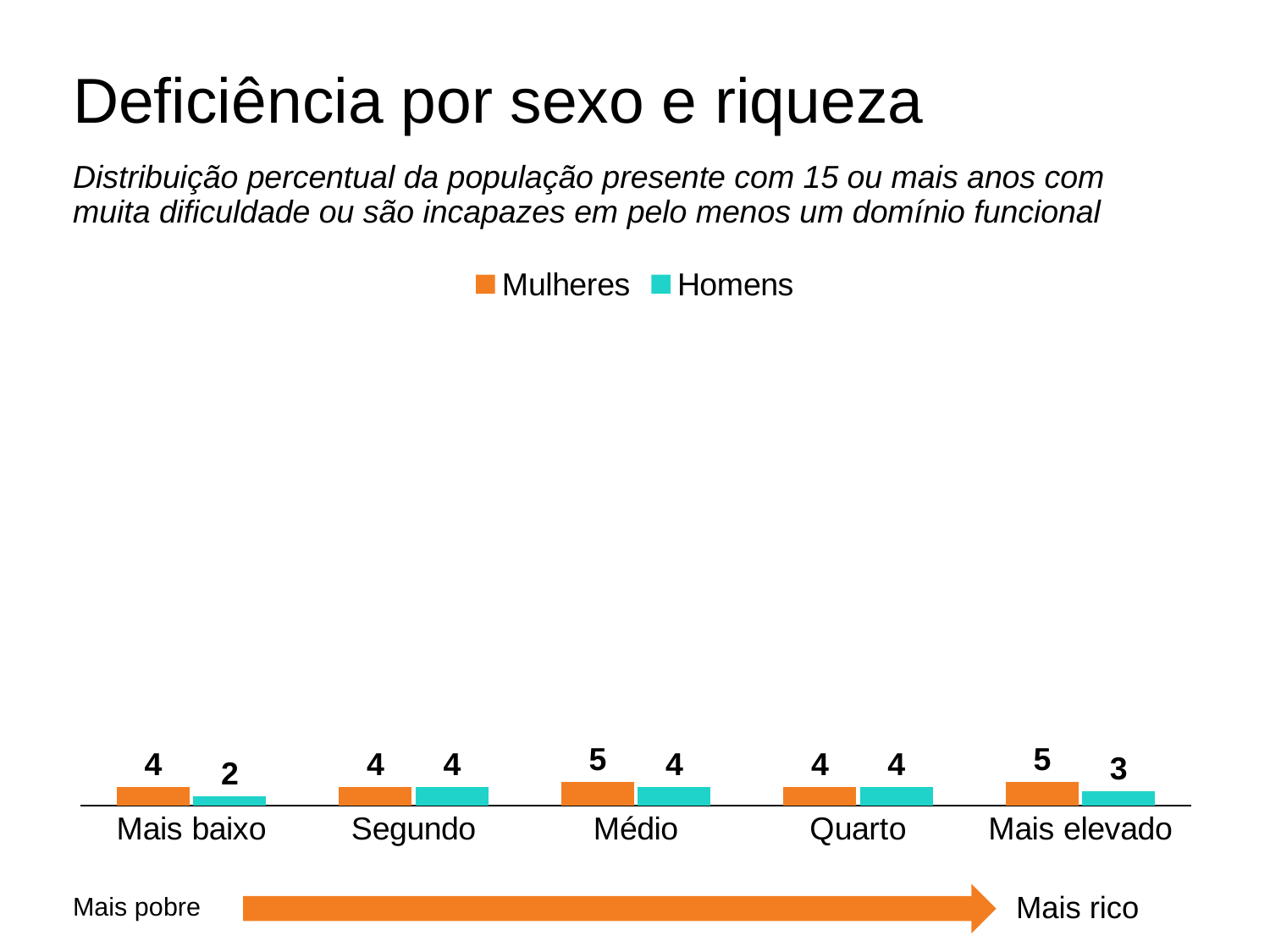

# Deficiência por sexo e riqueza
Distribuição percentual da população presente com 15 ou mais anos com muita dificuldade ou são incapazes em pelo menos um domínio funcional

### Chart

| Category | Mulheres | Homens |
|---|---|---|
| Mais baixo | 4.0 | 2.0 |
| Segundo | 4.0 | 4.0 |
| Médio | 5.0 | 4.0 |
| Quarto | 4.0 | 4.0 |
| Mais elevado | 5.0 | 3.0 |
Mais rico
Mais pobre